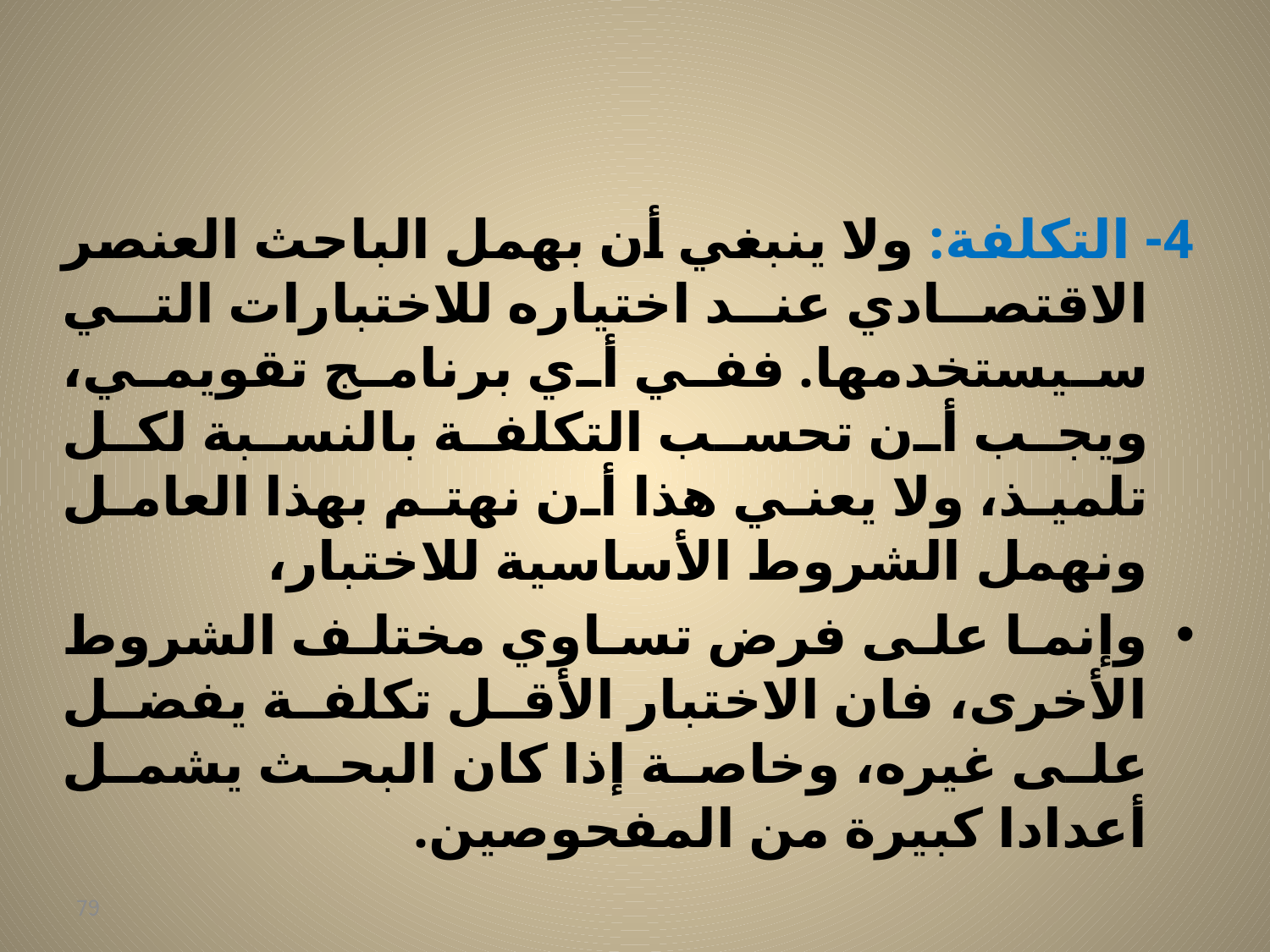

#
4- التكلفة: ولا ينبغي أن بهمل الباحث العنصر الاقتصادي عند اختياره للاختبارات التي سيستخدمها. ففي أي برنامج تقويمي، ويجب أن تحسب التكلفة بالنسبة لكل تلميذ، ولا يعني هذا أن نهتم بهذا العامل ونهمل الشروط الأساسية للاختبار،
وإنما على فرض تساوي مختلف الشروط الأخرى، فان الاختبار الأقل تكلفة يفضل على غيره، وخاصة إذا كان البحث يشمل أعدادا كبيرة من المفحوصين.

79